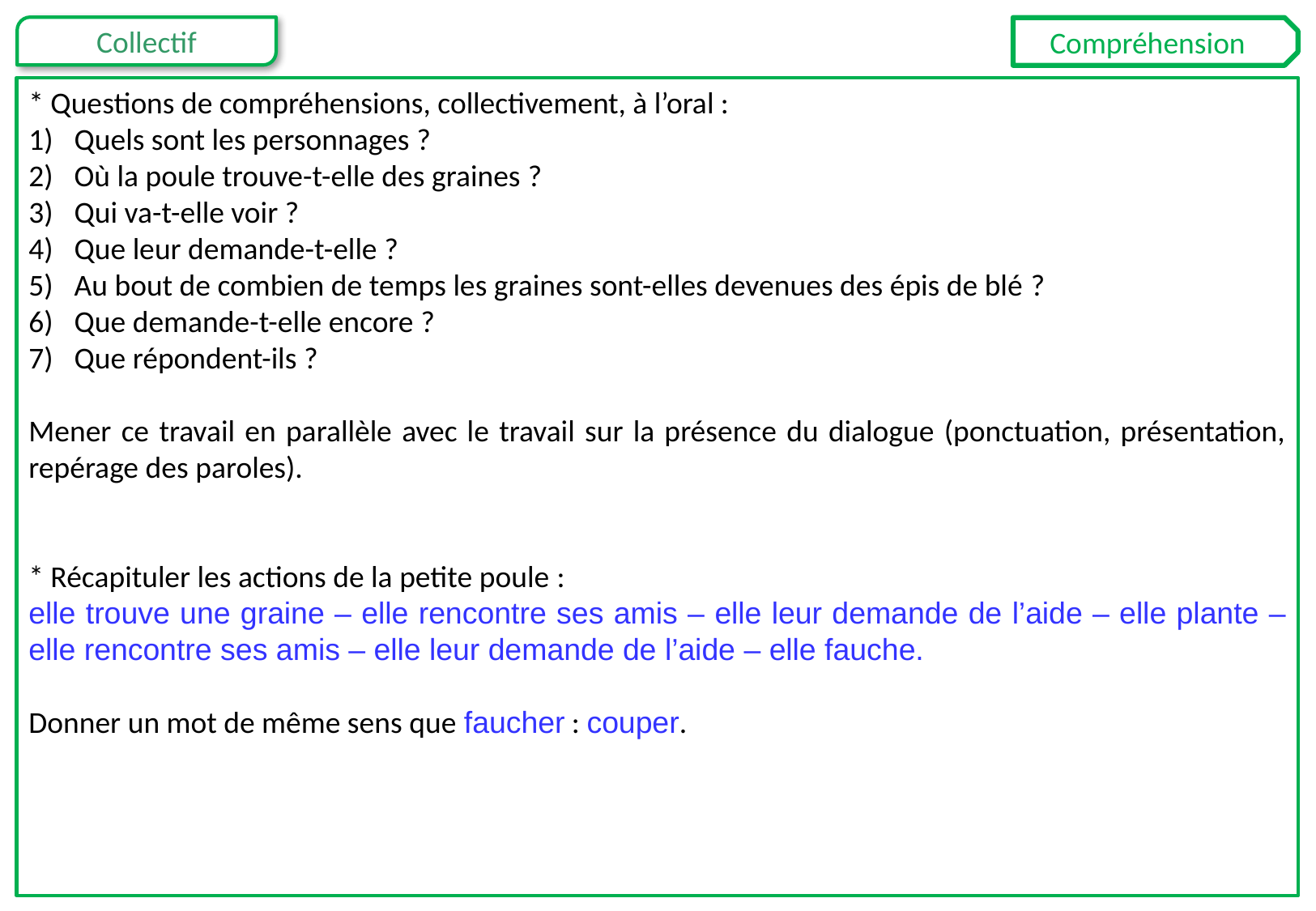

Compréhension
* Questions de compréhensions, collectivement, à l’oral :
Quels sont les personnages ?
Où la poule trouve-t-elle des graines ?
Qui va-t-elle voir ?
Que leur demande-t-elle ?
Au bout de combien de temps les graines sont-elles devenues des épis de blé ?
Que demande-t-elle encore ?
Que répondent-ils ?

Mener ce travail en parallèle avec le travail sur la présence du dialogue (ponctuation, présentation, repérage des paroles).

* Récapituler les actions de la petite poule :
elle trouve une graine – elle rencontre ses amis – elle leur demande de l’aide – elle plante – elle rencontre ses amis – elle leur demande de l’aide – elle fauche.

Donner un mot de même sens que faucher : couper.